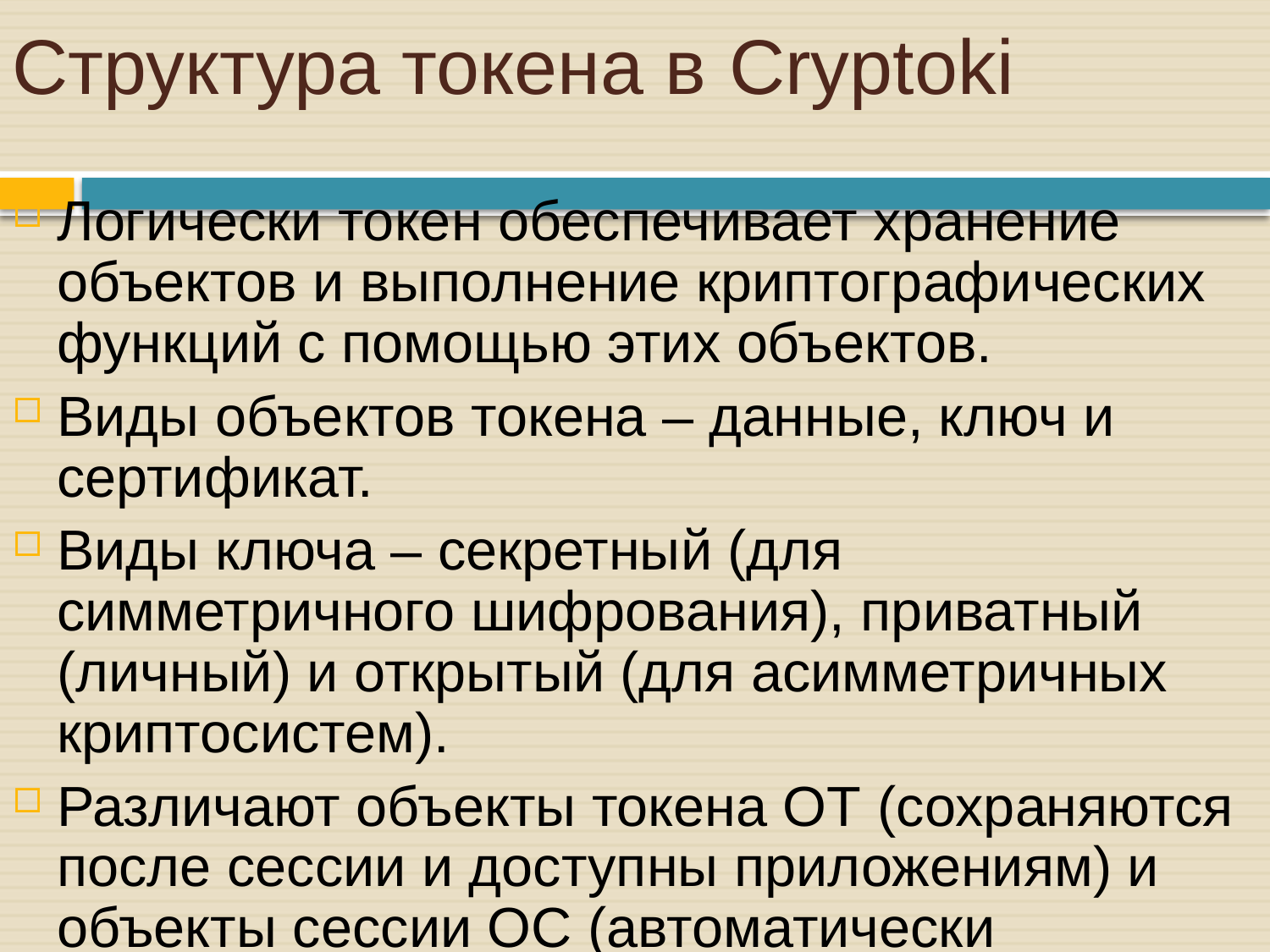

# Структура токена в Cryptoki
Логически токен обеспечивает хранение объектов и выполнение криптографических функций с помощью этих объектов.
Виды объектов токена – данные, ключ и сертификат.
Виды ключа – секретный (для симметричного шифрования), приватный (личный) и открытый (для асимметричных криптосистем).
Различают объекты токена ОТ (сохраняются после сессии и доступны приложениям) и объекты сессии ОС (автоматически уничтожаются после ее завершения).